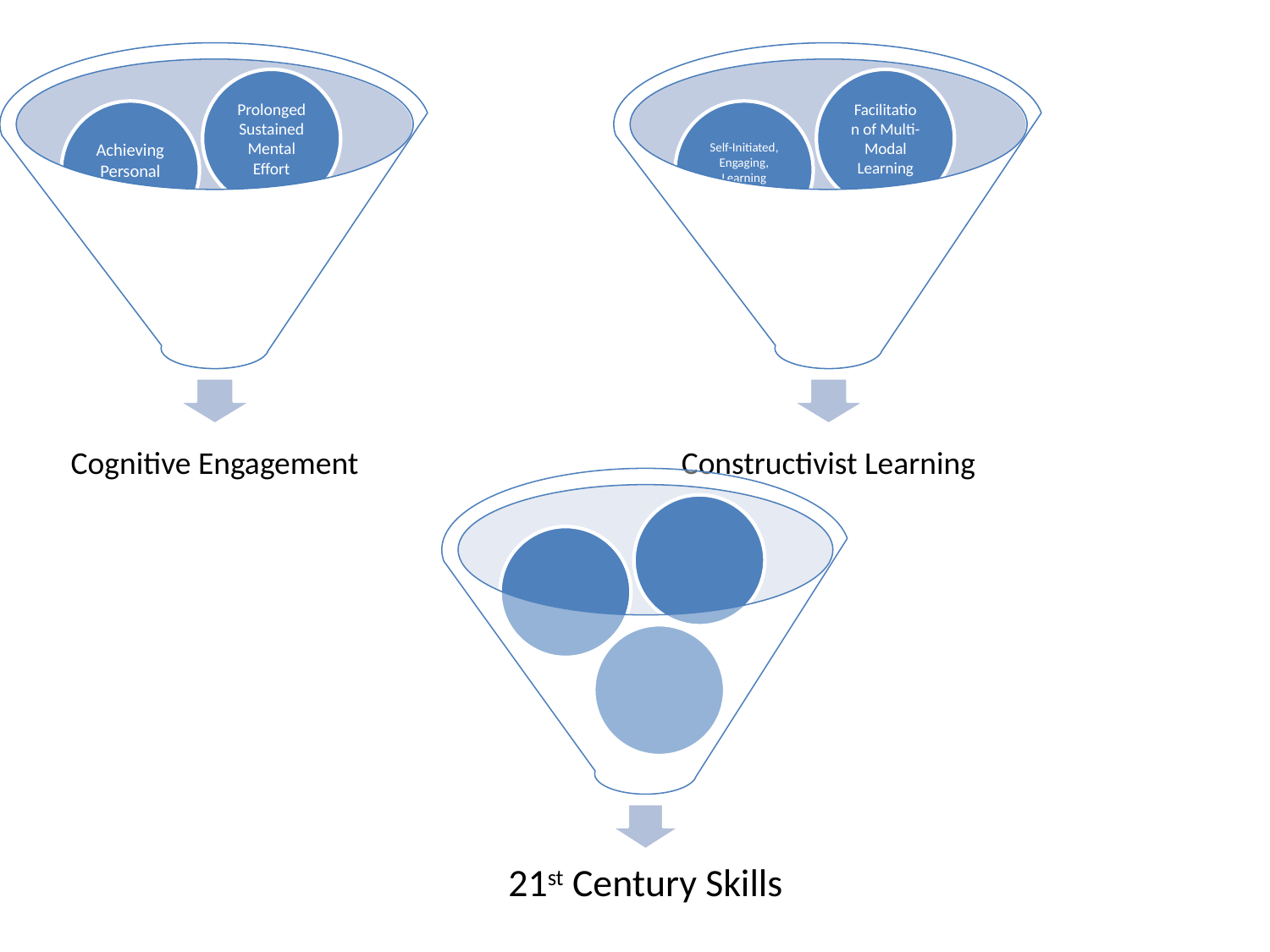

Prolonged Sustained Mental Effort
Achieving Personal Efficacy
Reflect to Grow
Cognitive Engagement
Facilitation of Multi-Modal Learning
Self-Initiated, Engaging, Learning Experiences
Epistemological
Constructivist Learning
21st Century Skills